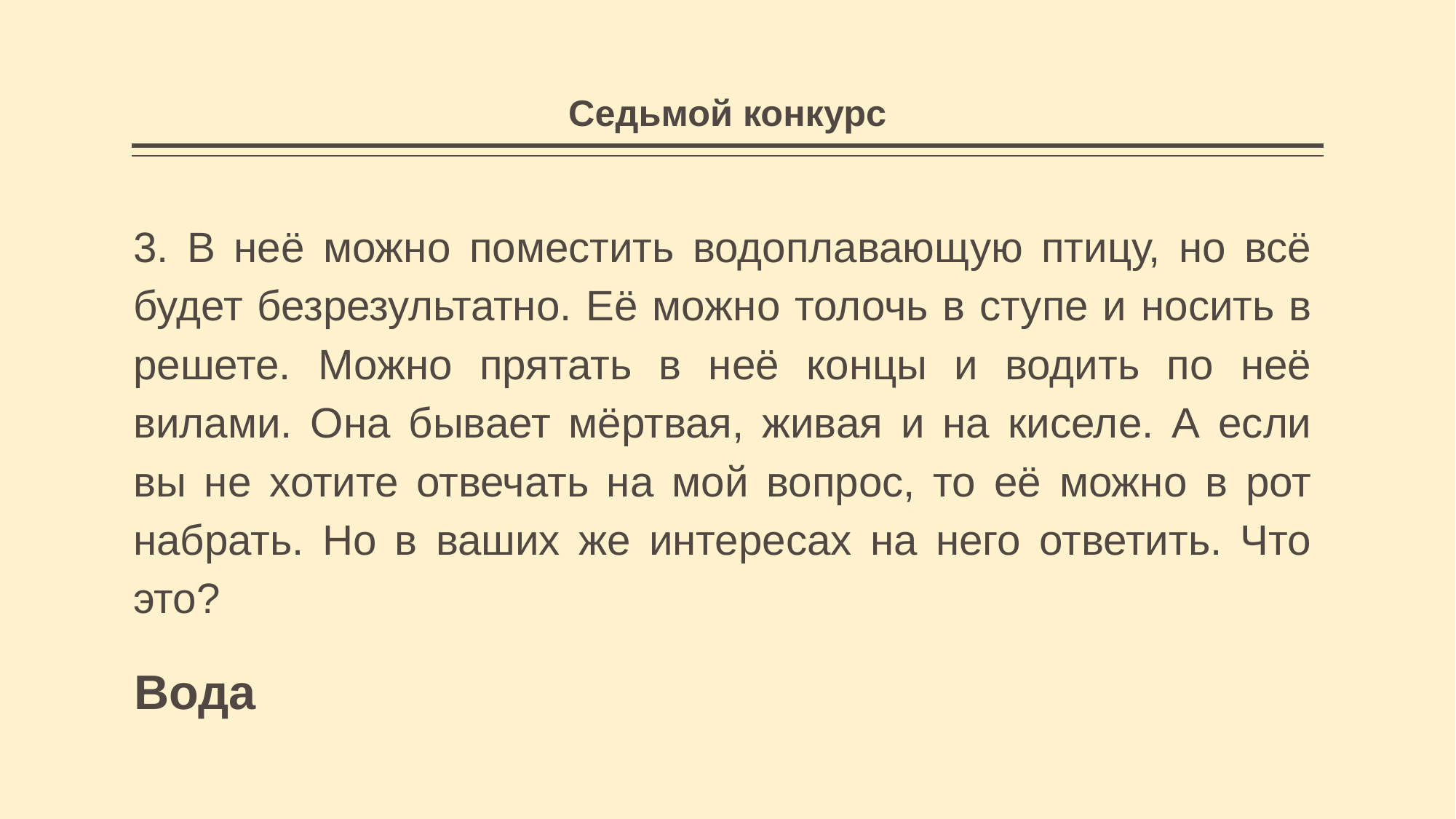

# Седьмой конкурс
3. В неё можно поместить водоплавающую птицу, но всё будет безрезультатно. Её можно толочь в ступе и носить в решете. Можно прятать в неё концы и водить по неё вилами. Она бывает мёртвая, живая и на киселе. А если вы не хотите отвечать на мой вопрос, то её можно в рот набрать. Но в ваших же интересах на него ответить. Что это?
Вода